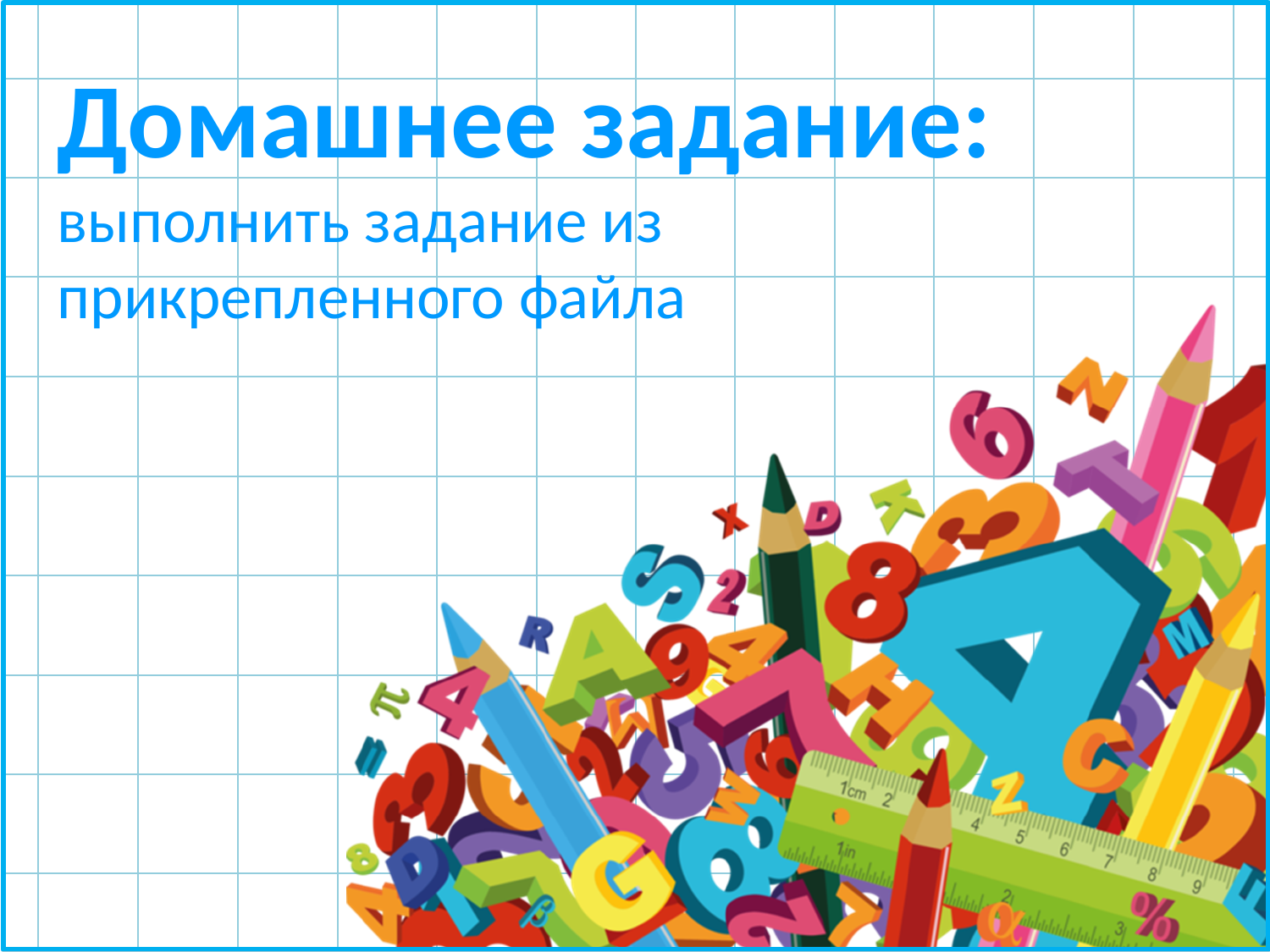

Домашнее задание:
выполнить задание из прикрепленного файла